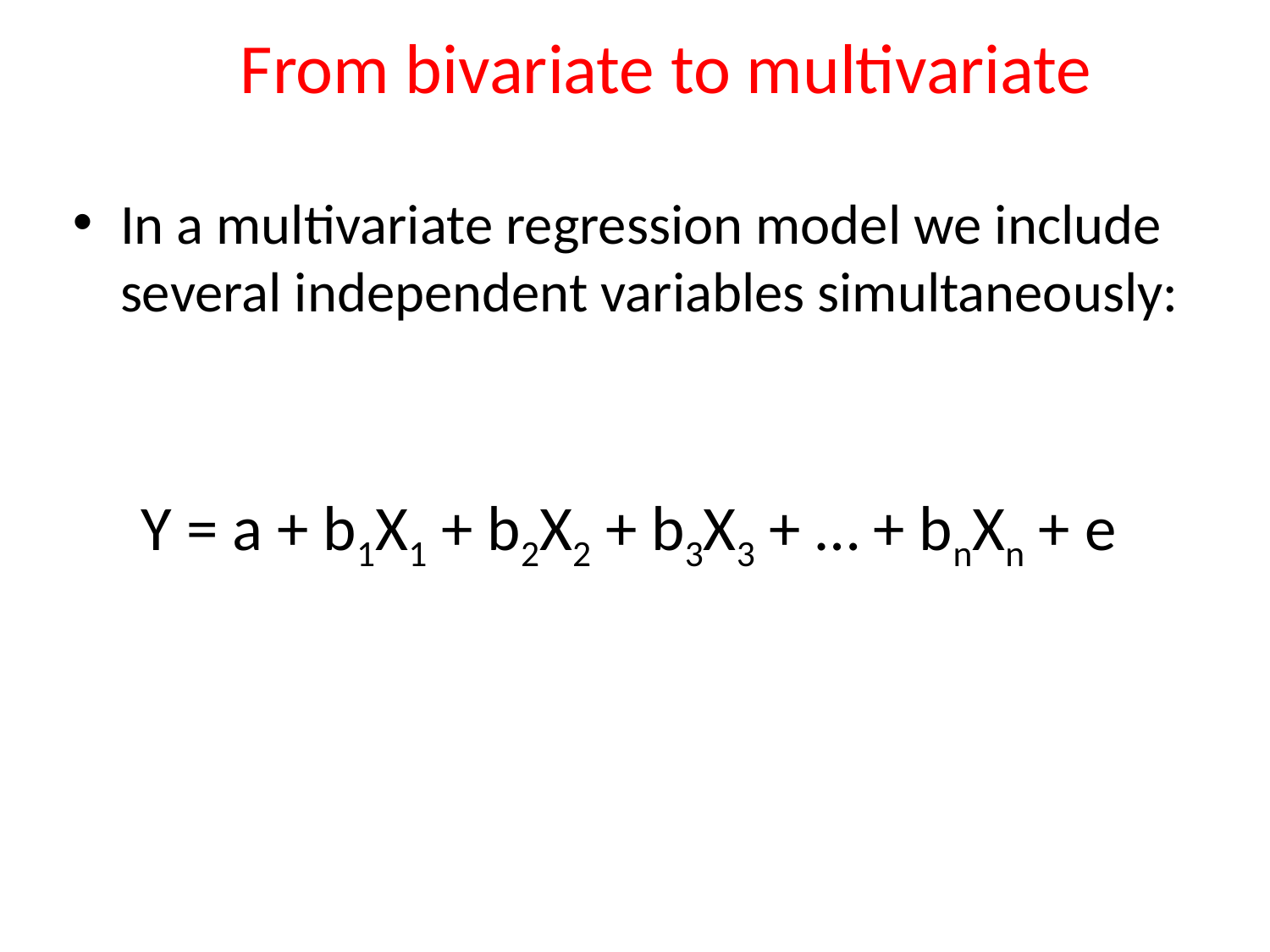

From bivariate to multivariate
In a multivariate regression model we include several independent variables simultaneously:

Y = a + b1X1 + b2X2 + b3X3 + … + bnXn + e